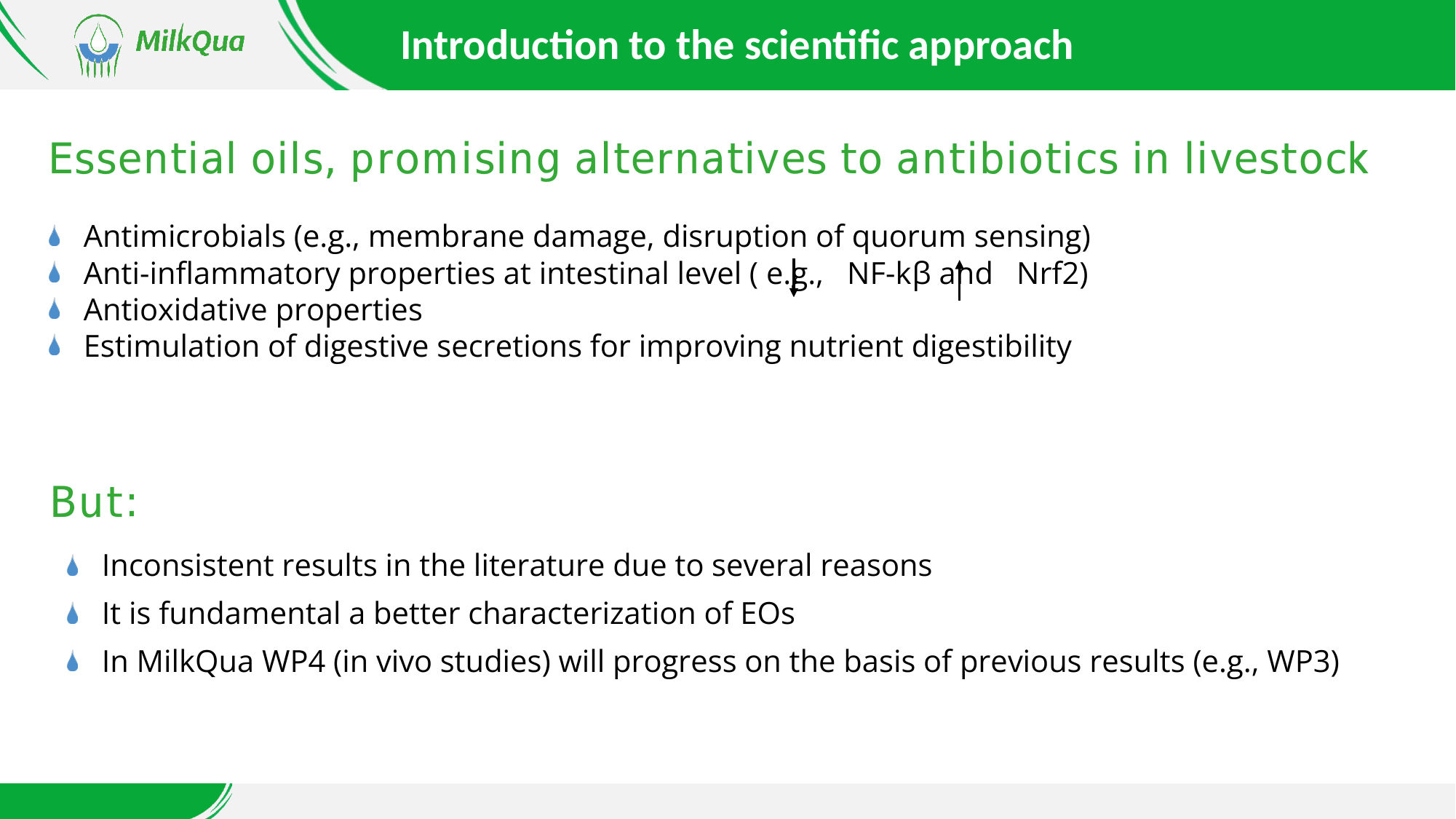

Introduction to the scientific approach

# Essential oils, promising alternatives to antibiotics in livestock
Antimicrobials (e.g., membrane damage, disruption of quorum sensing)
Anti-inflammatory properties at intestinal level ( e.g.,   NF-kβ and   Nrf2)
Antioxidative properties
Estimulation of digestive secretions for improving nutrient digestibility

But:
Inconsistent results in the literature due to several reasons
It is fundamental a better characterization of EOs
In MilkQua WP4 (in vivo studies) will progress on the basis of previous results (e.g., WP3)